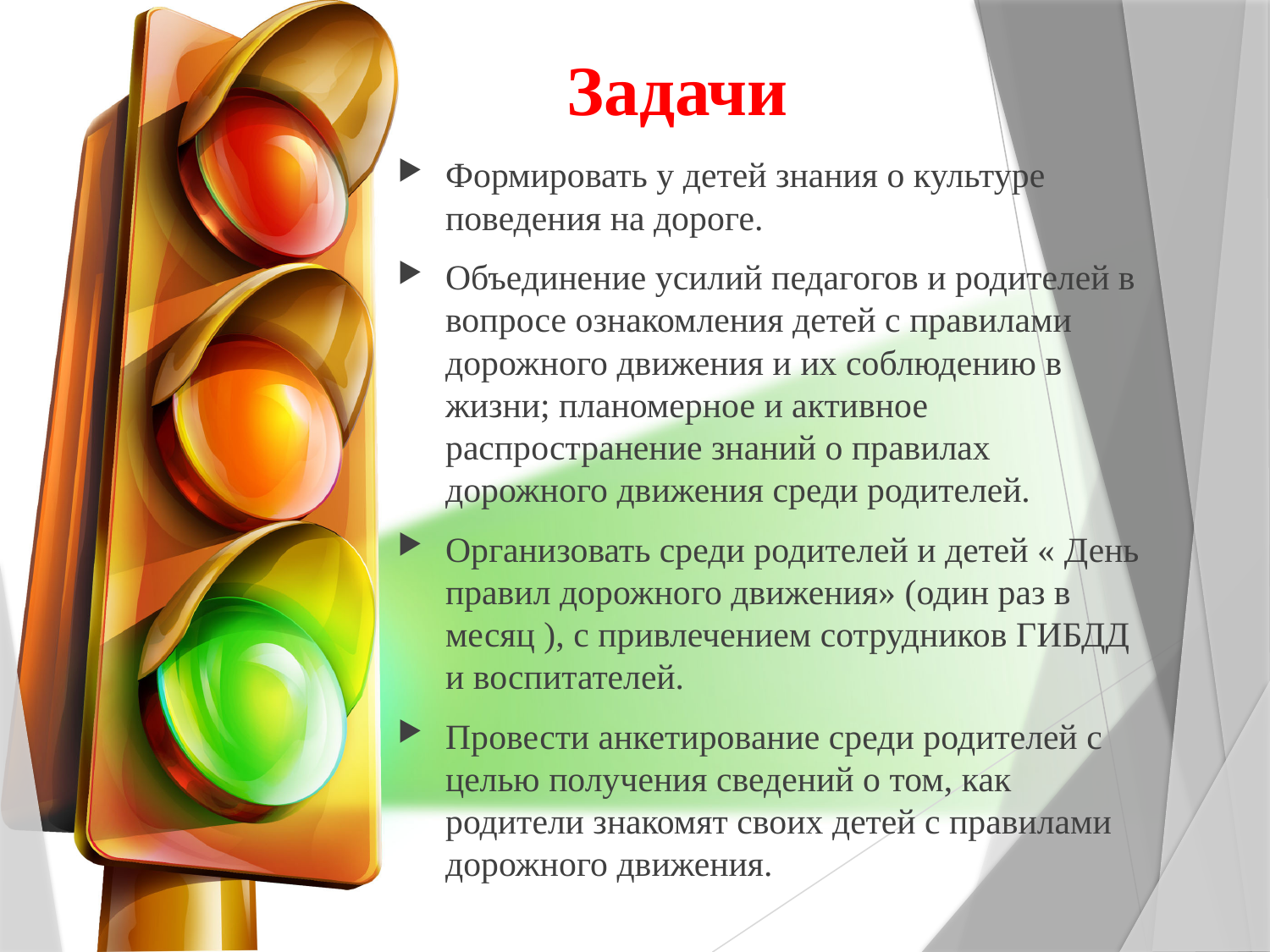

# Задачи
Формировать у детей знания о культуре поведения на дороге.
Объединение усилий педагогов и родителей в вопросе ознакомления детей с правилами дорожного движения и их соблюдению в жизни; планомерное и активное распространение знаний о правилах дорожного движения среди родителей.
Организовать среди родителей и детей « День правил дорожного движения» (один раз в месяц ), с привлечением сотрудников ГИБДД и воспитателей.
Провести анкетирование среди родителей с целью получения сведений о том, как родители знакомят своих детей с правилами дорожного движения.